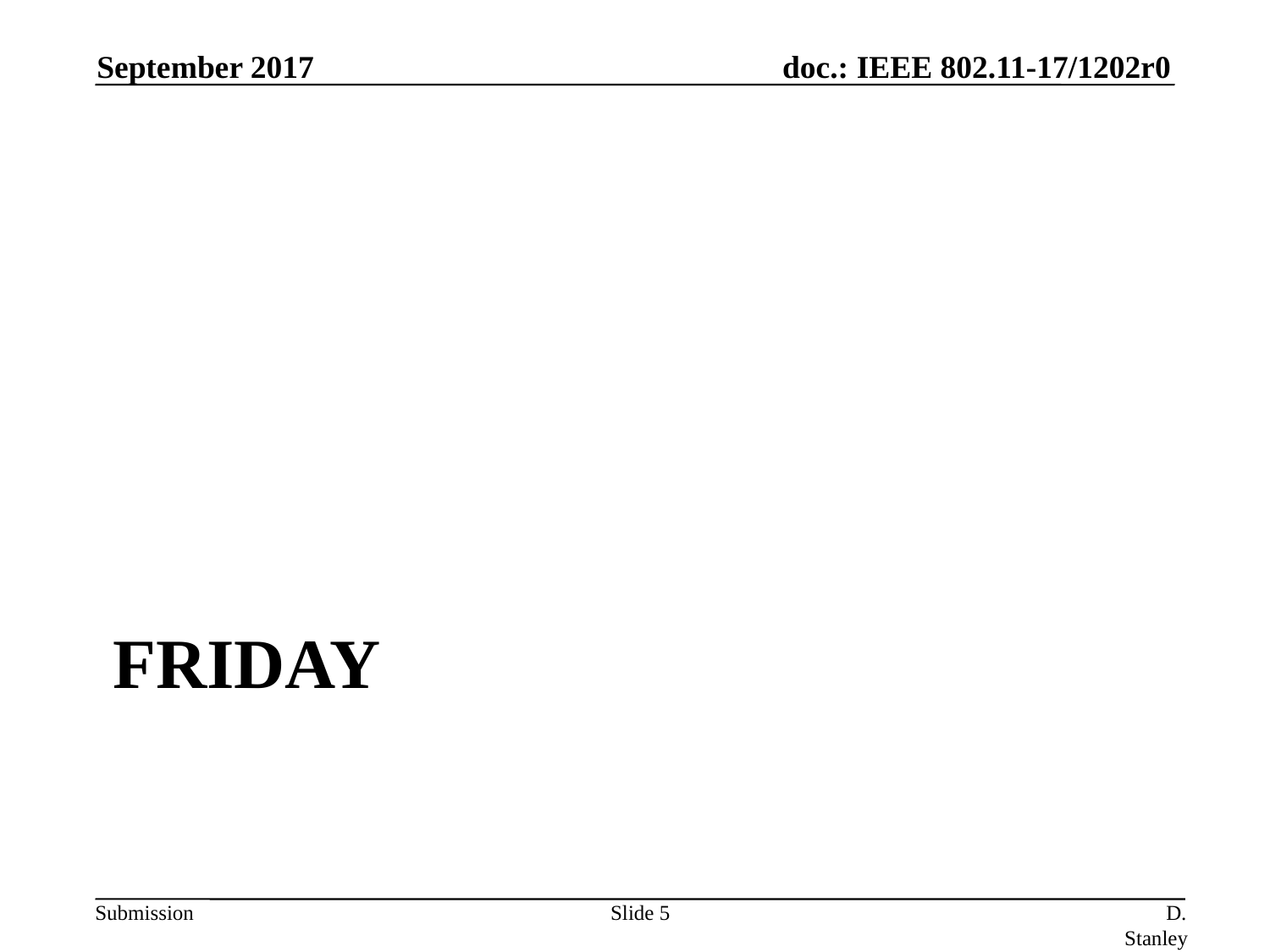

September 2017

# Friday
Slide 5
D. Stanley, HP Enterprise